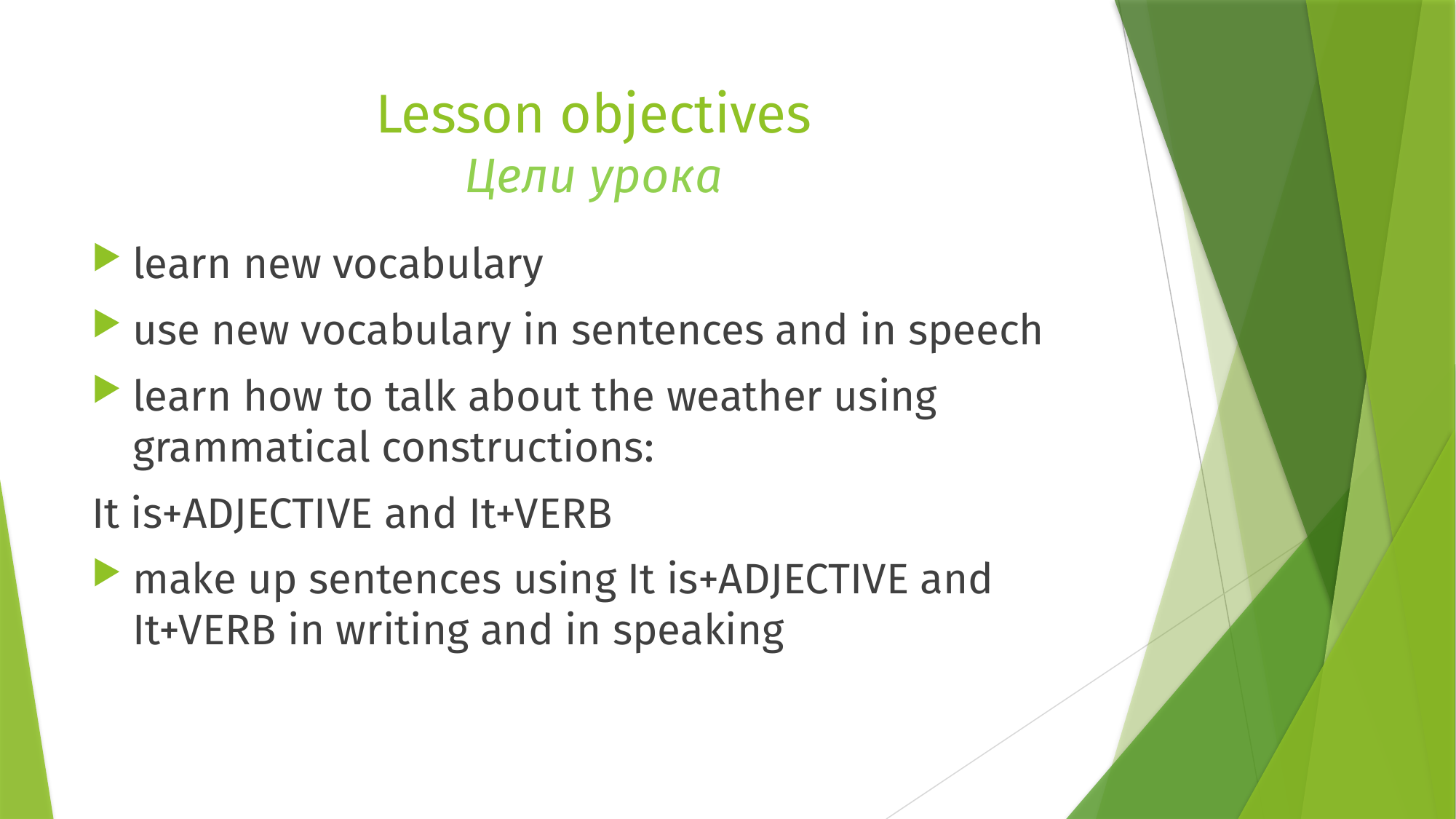

# Lesson objectives Цели урока
learn new vocabulary
use new vocabulary in sentences and in speech
learn how to talk about the weather using grammatical constructions:
It is+ADJECTIVE and It+VERB
make up sentences using It is+ADJECTIVE and It+VERB in writing and in speaking